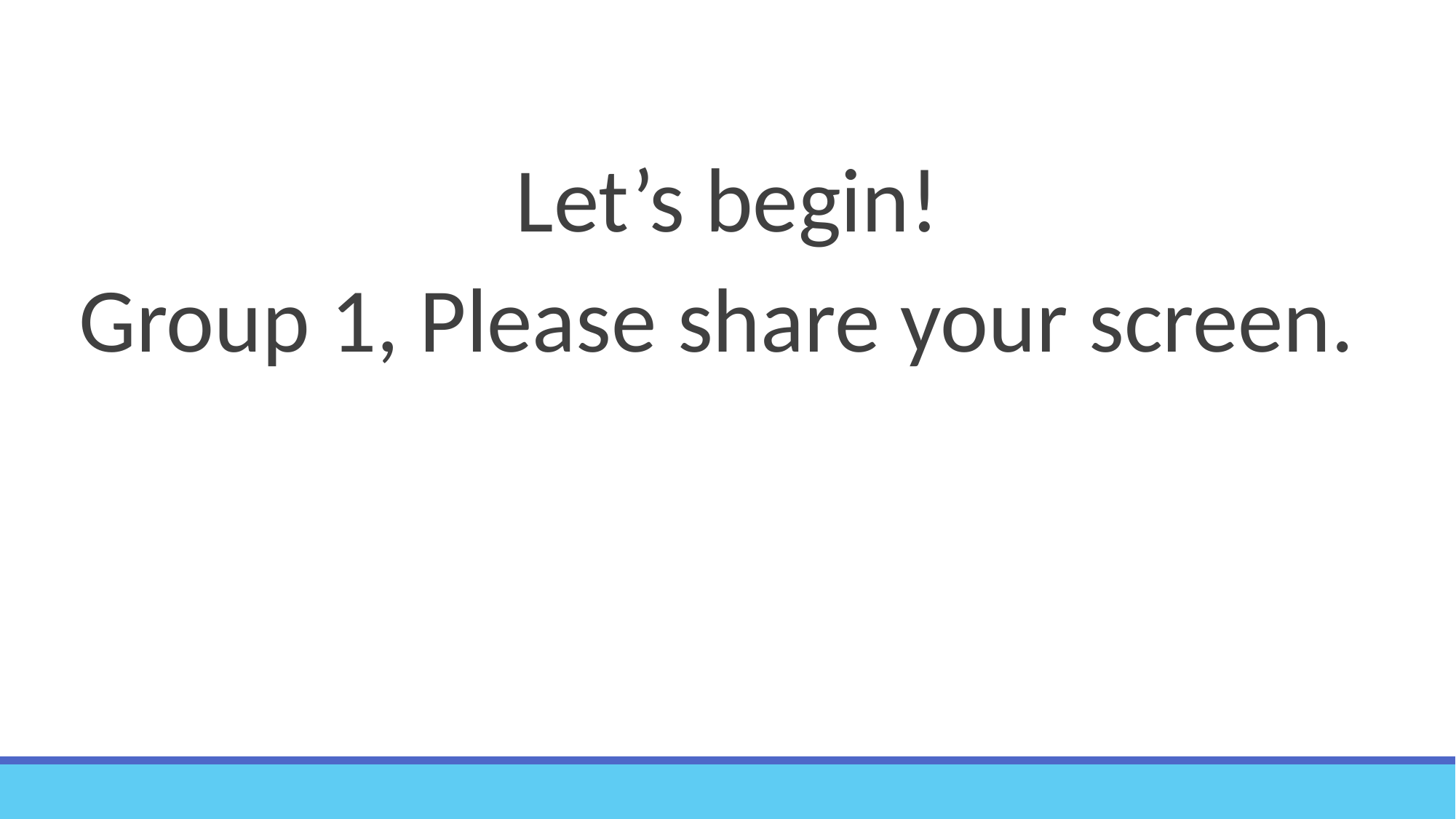

Let’s begin!
Group 1, Please share your screen.